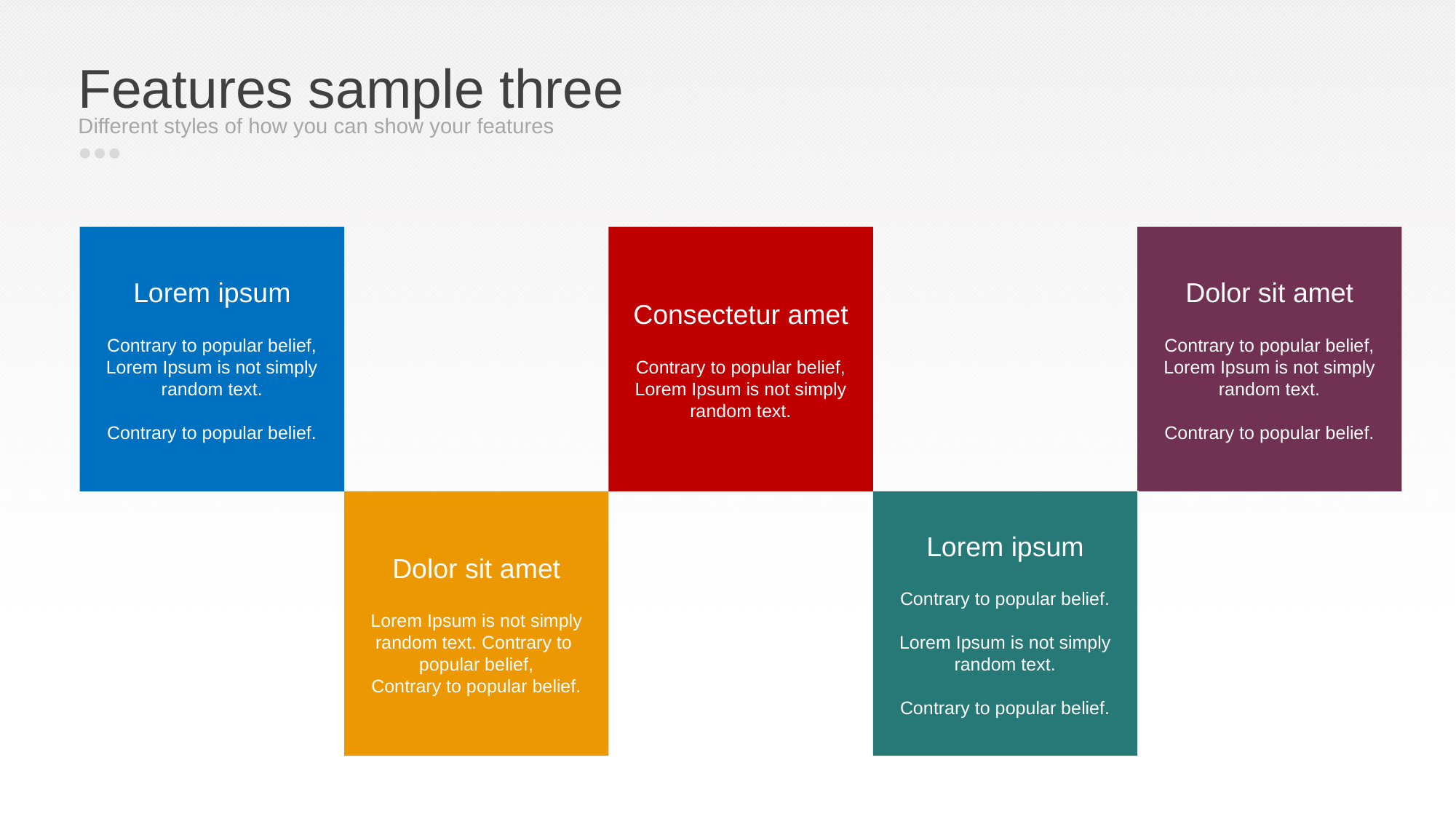

Features sample three
Different styles of how you can show your features

Lorem ipsum

Contrary to popular belief,
Lorem Ipsum is not simply
random text.

Contrary to popular belief.
Consectetur amet

Contrary to popular belief,
Lorem Ipsum is not simply
random text.
Dolor sit amet

Contrary to popular belief,
Lorem Ipsum is not simply
random text.

Contrary to popular belief.

Dolor sit amet

Lorem Ipsum is not simply
random text. Contrary to
popular belief,
Contrary to popular belief.
Lorem ipsum

Contrary to popular belief.

Lorem Ipsum is not simply
random text.

Contrary to popular belief.